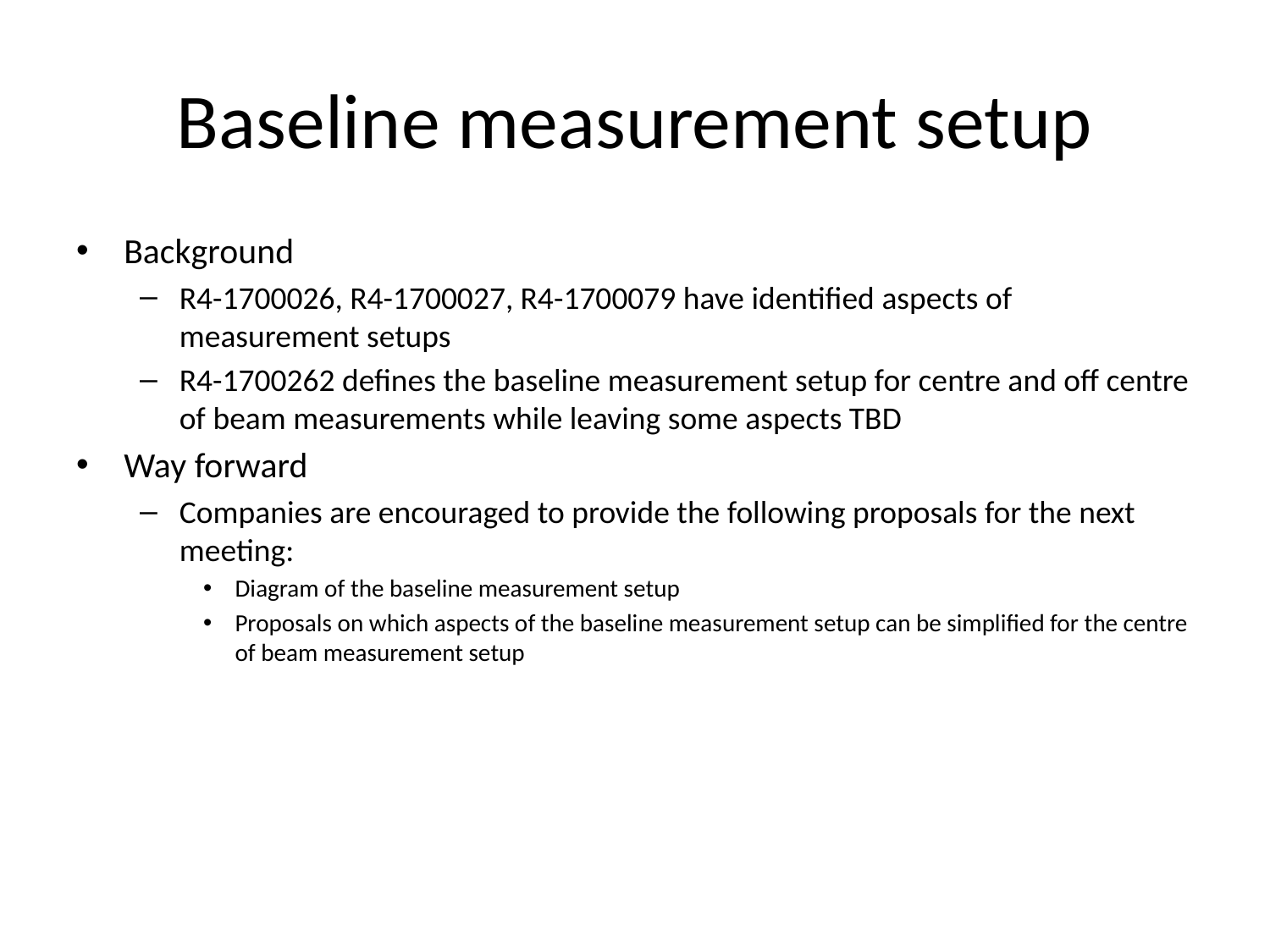

# Baseline measurement setup
Background
R4-1700026, R4-1700027, R4-1700079 have identified aspects of measurement setups
R4-1700262 defines the baseline measurement setup for centre and off centre of beam measurements while leaving some aspects TBD
Way forward
Companies are encouraged to provide the following proposals for the next meeting:
Diagram of the baseline measurement setup
Proposals on which aspects of the baseline measurement setup can be simplified for the centre of beam measurement setup